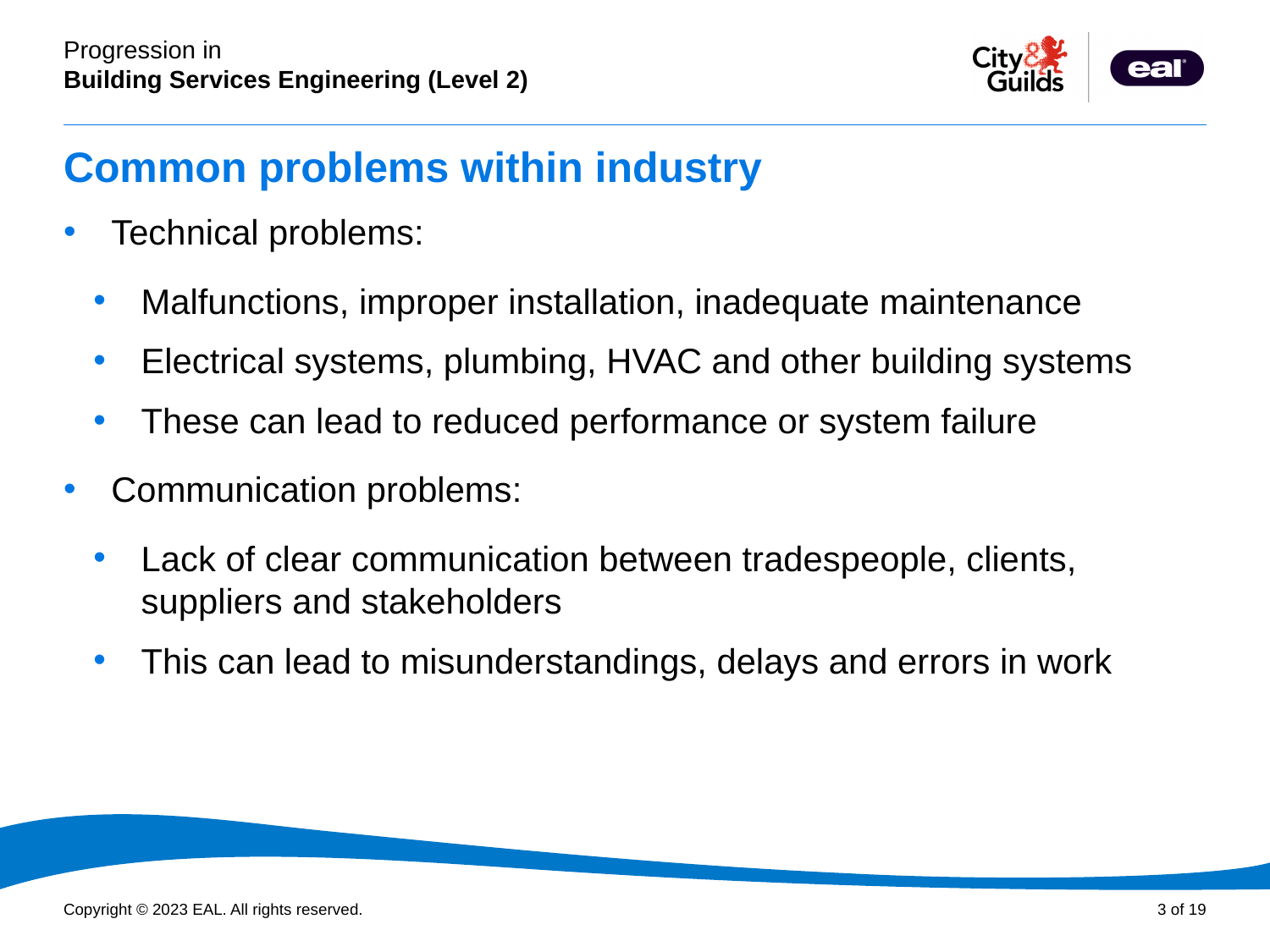

# Common problems within industry
Technical problems:
Malfunctions, improper installation, inadequate maintenance
Electrical systems, plumbing, HVAC and other building systems
These can lead to reduced performance or system failure
Communication problems:
Lack of clear communication between tradespeople, clients, suppliers and stakeholders
This can lead to misunderstandings, delays and errors in work